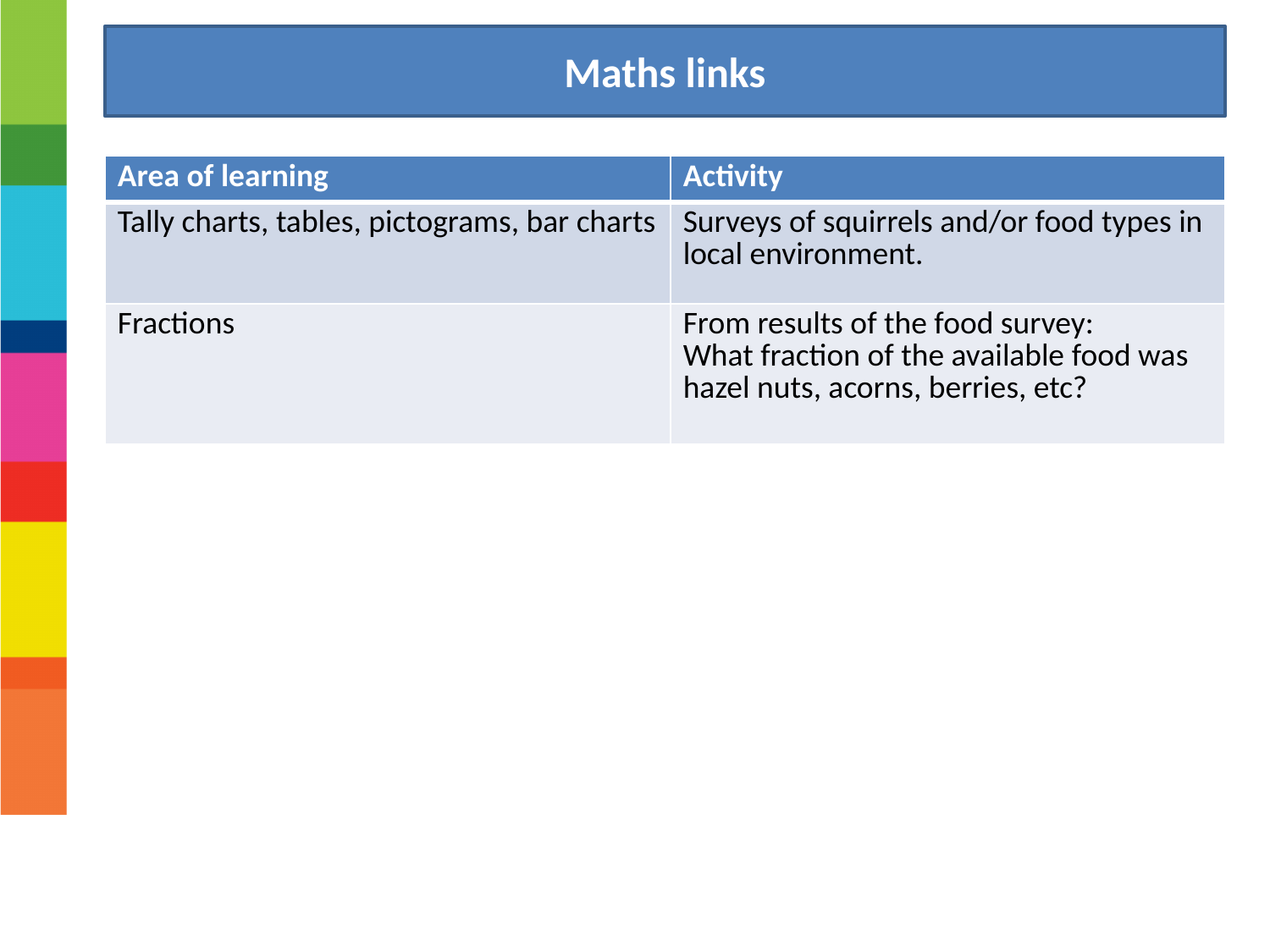

Maths links
| Area of learning | Activity |
| --- | --- |
| Tally charts, tables, pictograms, bar charts | Surveys of squirrels and/or food types in local environment. |
| Fractions | From results of the food survey: What fraction of the available food was hazel nuts, acorns, berries, etc? |